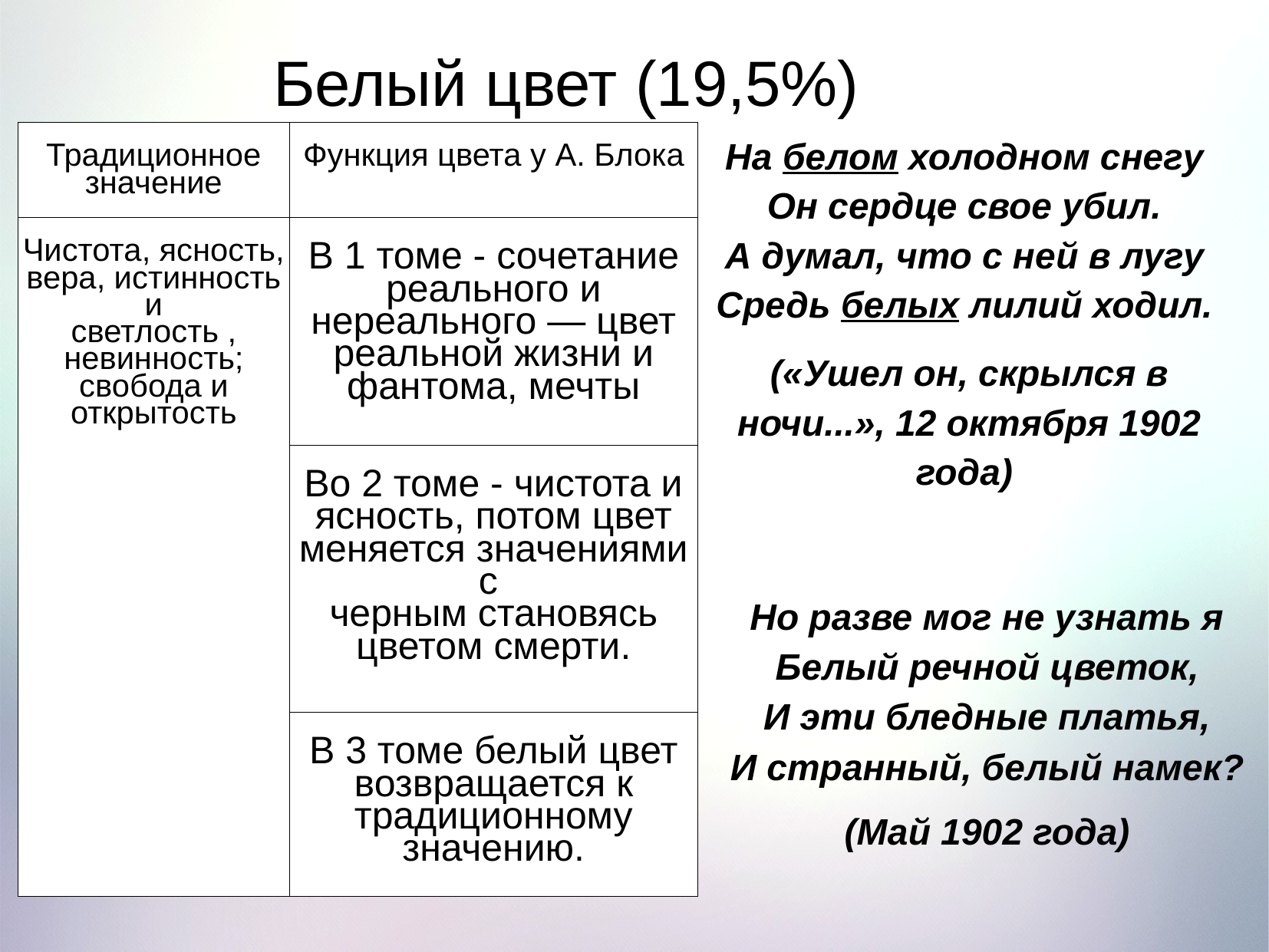

# Белый цвет (19,5%)
| Традиционное значение | Функция цвета у А. Блока |
| --- | --- |
| Чистота, ясность, вера, истинность и светлость , невинность; свобода и открытость | В 1 томе - сочетание реального и нереального — цвет реальной жизни и фантома, мечты |
|  | Во 2 томе - чистота и ясность, потом цвет меняется значениями с черным становясь цветом смерти. |
|  | В 3 томе белый цвет возвращается к традиционному значению. |
На белом холодном снегу
Он сердце свое убил.
А думал, что с ней в лугу
Средь белых лилий ходил.
(«Ушел он, скрылся в ночи...», 12 октября 1902 года)

Но разве мог не узнать я
Белый речной цветок,
И эти бледные платья,
И странный, белый намек?
(Май 1902 года)